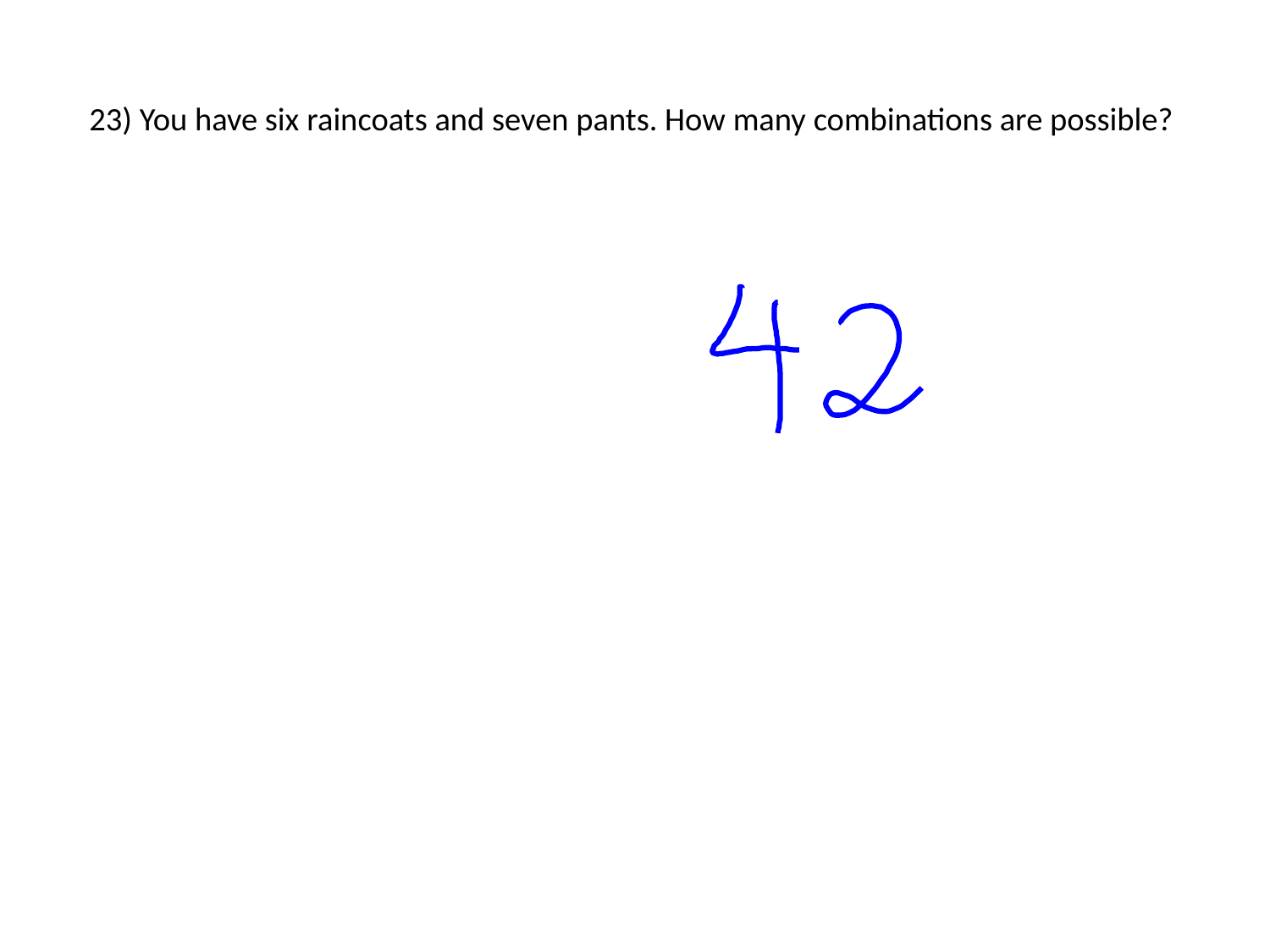

# 23) You have six raincoats and seven pants. How many combinations are possible?